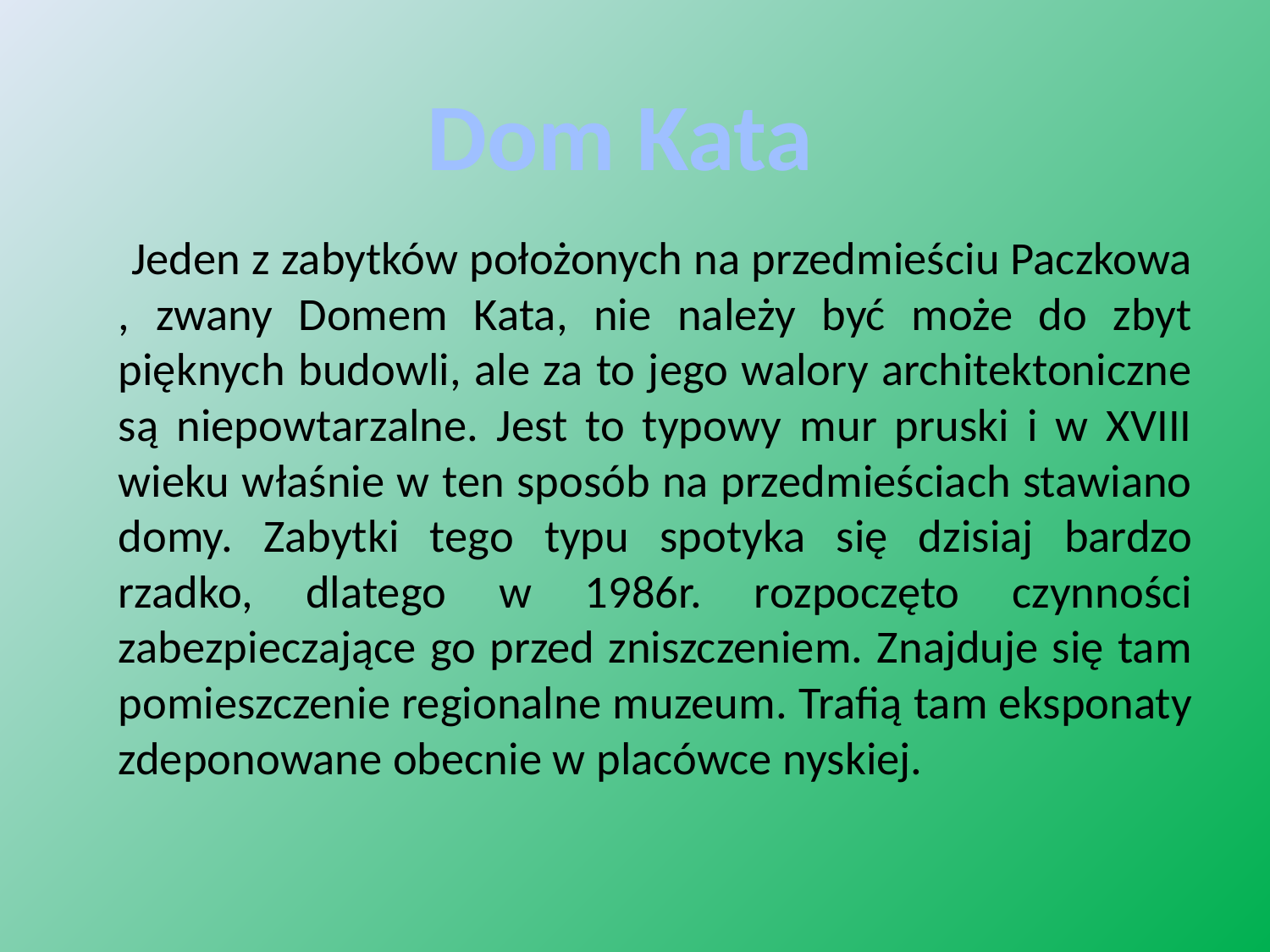

Dom Kata
     Jeden z zabytków położonych na przedmieściu Paczkowa , zwany Domem Kata, nie należy być może do zbyt pięknych budowli, ale za to jego walory architektoniczne są niepowtarzalne. Jest to typowy mur pruski i w XVIII wieku właśnie w ten sposób na przedmieściach stawiano domy. Zabytki tego typu spotyka się dzisiaj bardzo rzadko, dlatego w 1986r. rozpoczęto czynności zabezpieczające go przed zniszczeniem. Znajduje się tam pomieszczenie regionalne muzeum. Trafią tam eksponaty zdeponowane obecnie w placówce nyskiej.